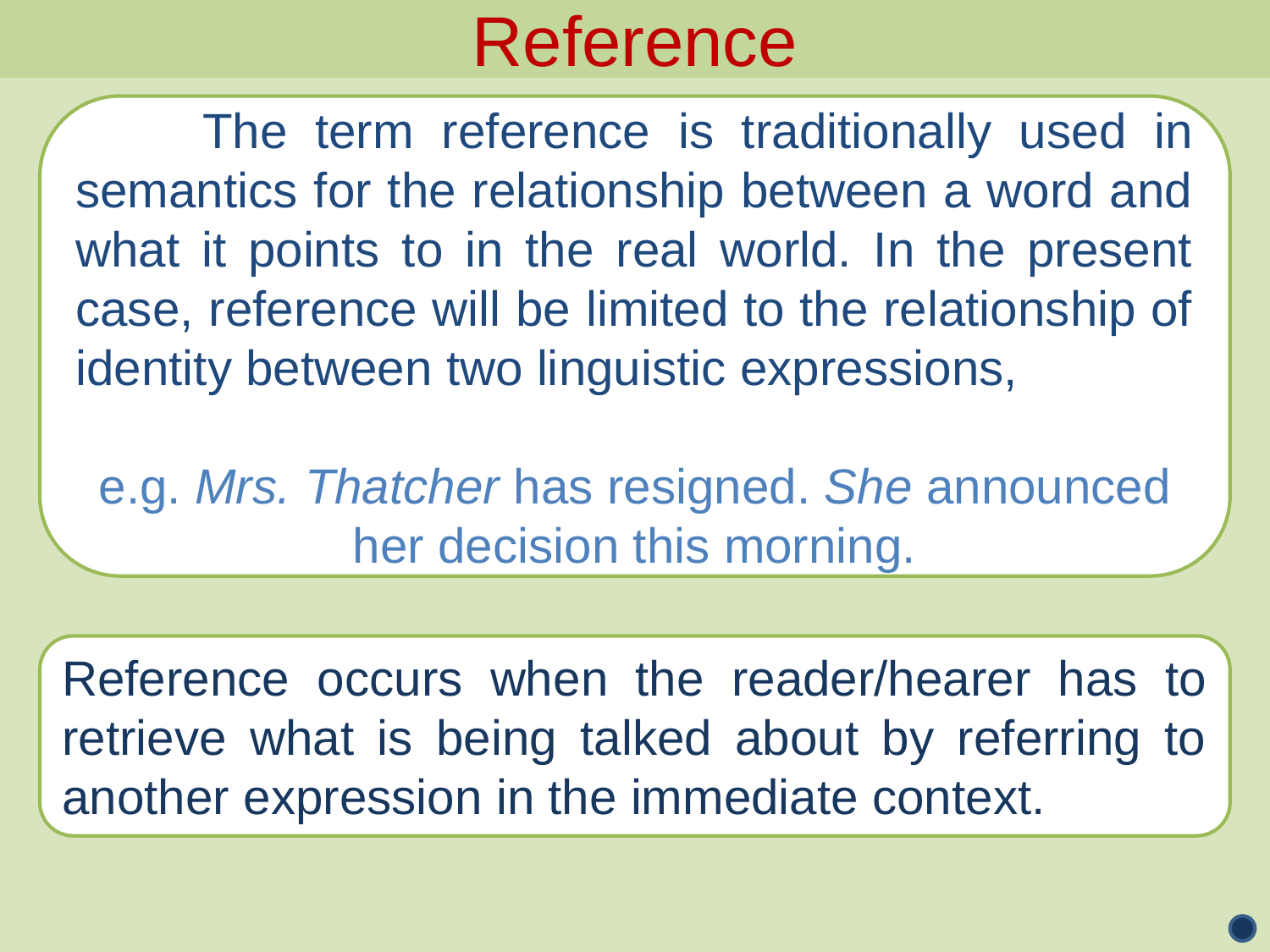

Reference

	The term reference is traditionally used in semantics for the relationship between a word and what it points to in the real world. In the present case, reference will be limited to the relationship of identity between two linguistic expressions,

e.g. Mrs. Thatcher has resigned. She announced her decision this morning.

Reference occurs when the reader/hearer has to retrieve what is being talked about by referring to another expression in the immediate context.